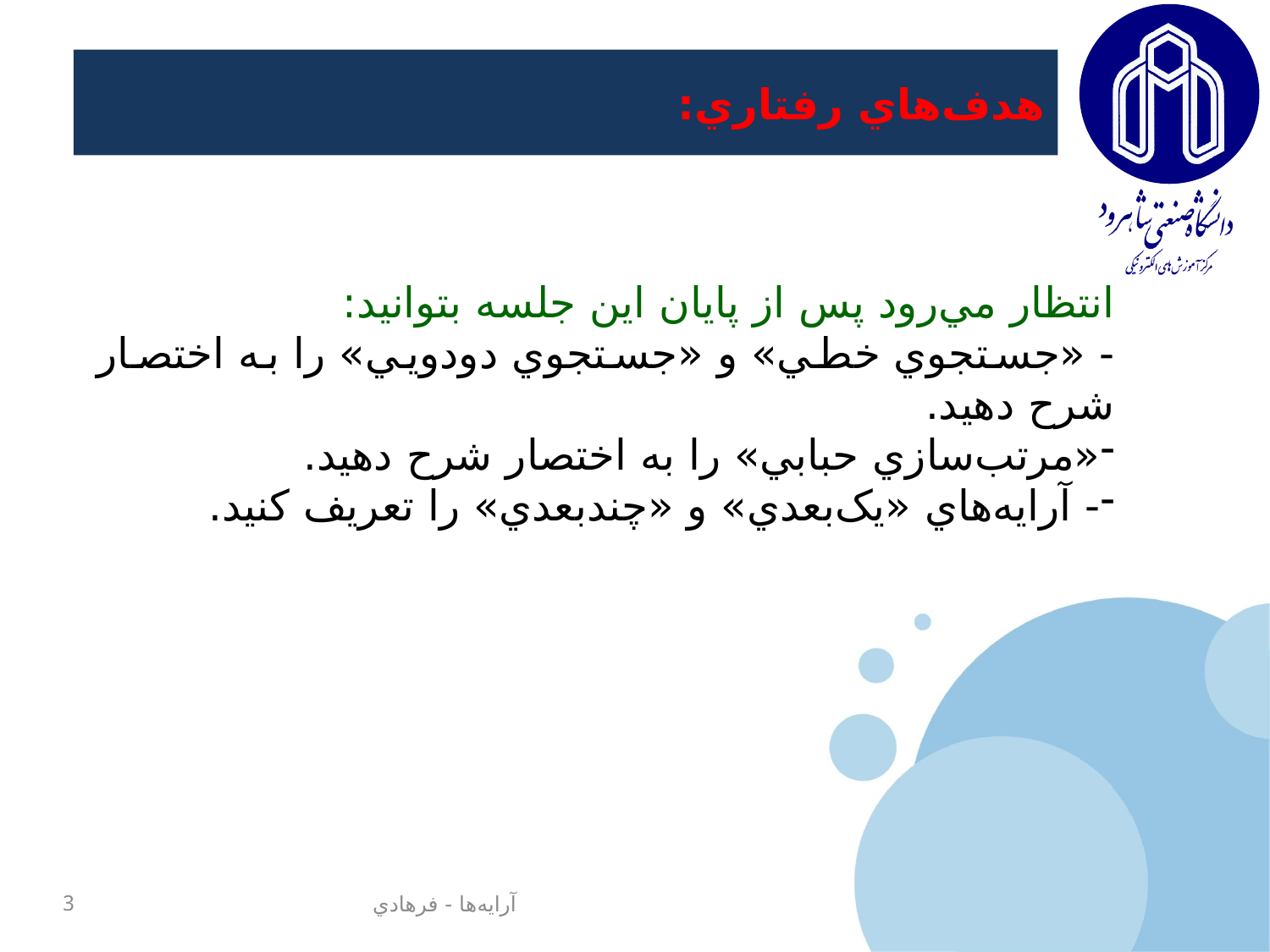

# هدف‌هاي رفتاري:
انتظار مي‌رود پس از پايان اين جلسه بتوانيد:
- «جستجوي خطي» و «جستجوي دودويي» را به اختصار شرح دهيد.
«مرتب‌سازي حبابي» را به اختصار شرح دهيد.
- آرايه‌هاي «يک‌بعدي» و «چندبعدي» را تعريف کنيد.
3
آرايه‌ها - فرهادي